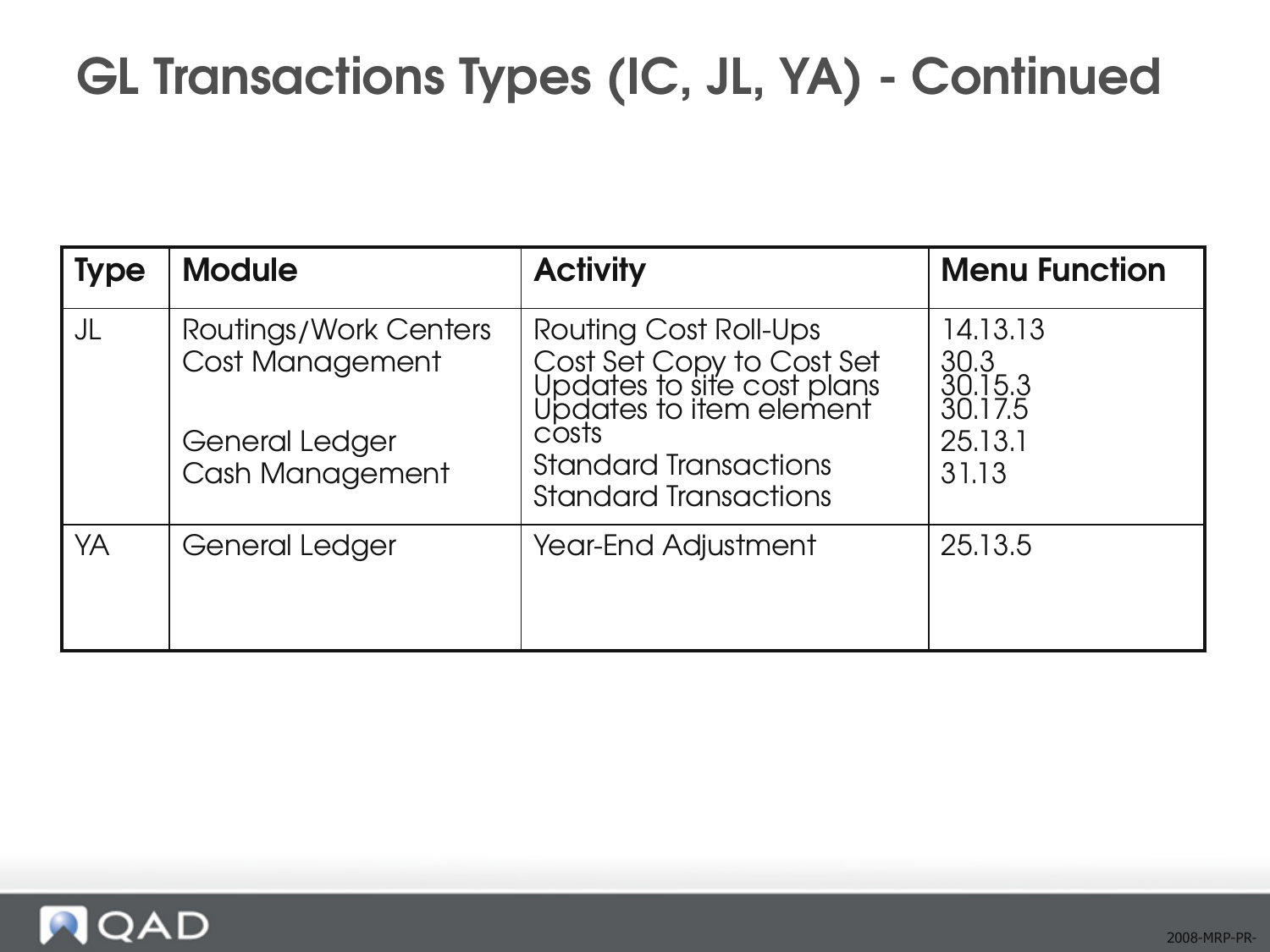

# GL Transactions Types (IC, JL, YA) - Continued
| Type | Module | Activity | Menu Function |
| --- | --- | --- | --- |
| JL | Routings/Work Centers Cost Management General Ledger Cash Management | Routing Cost Roll-Ups Cost Set Copy to Cost Set Updates to site cost plans Updates to item element costs Standard Transactions Standard Transactions | 14.13.13 30.3 30.15.3 30.17.5 25.13.1 31.13 |
| YA | General Ledger | Year-End Adjustment | 25.13.5 |
2008-MRP-PR-